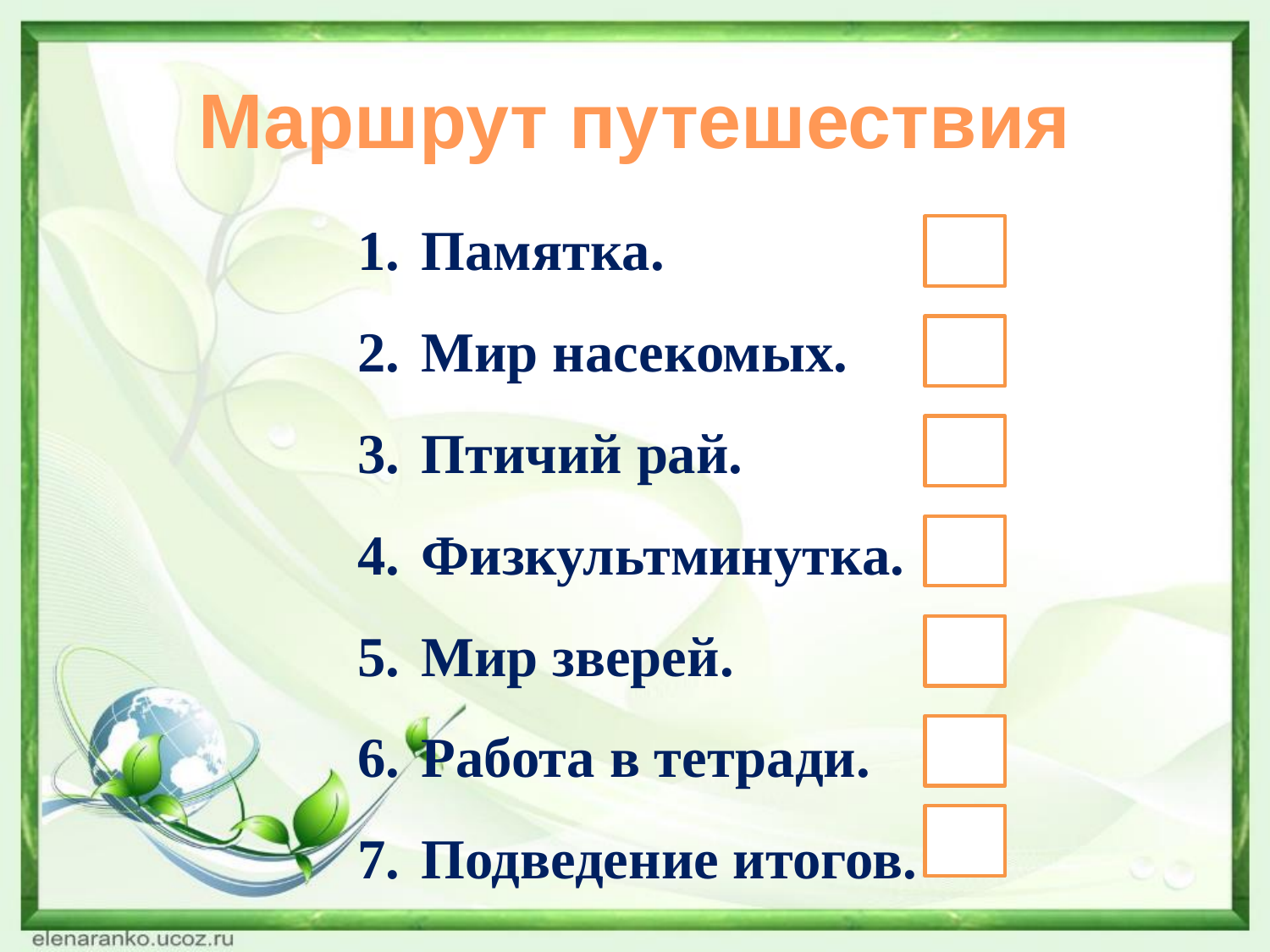

# Маршрут путешествия
Памятка.
Мир насекомых.
Птичий рай.
Физкультминутка.
Мир зверей.
Работа в тетради.
Подведение итогов.